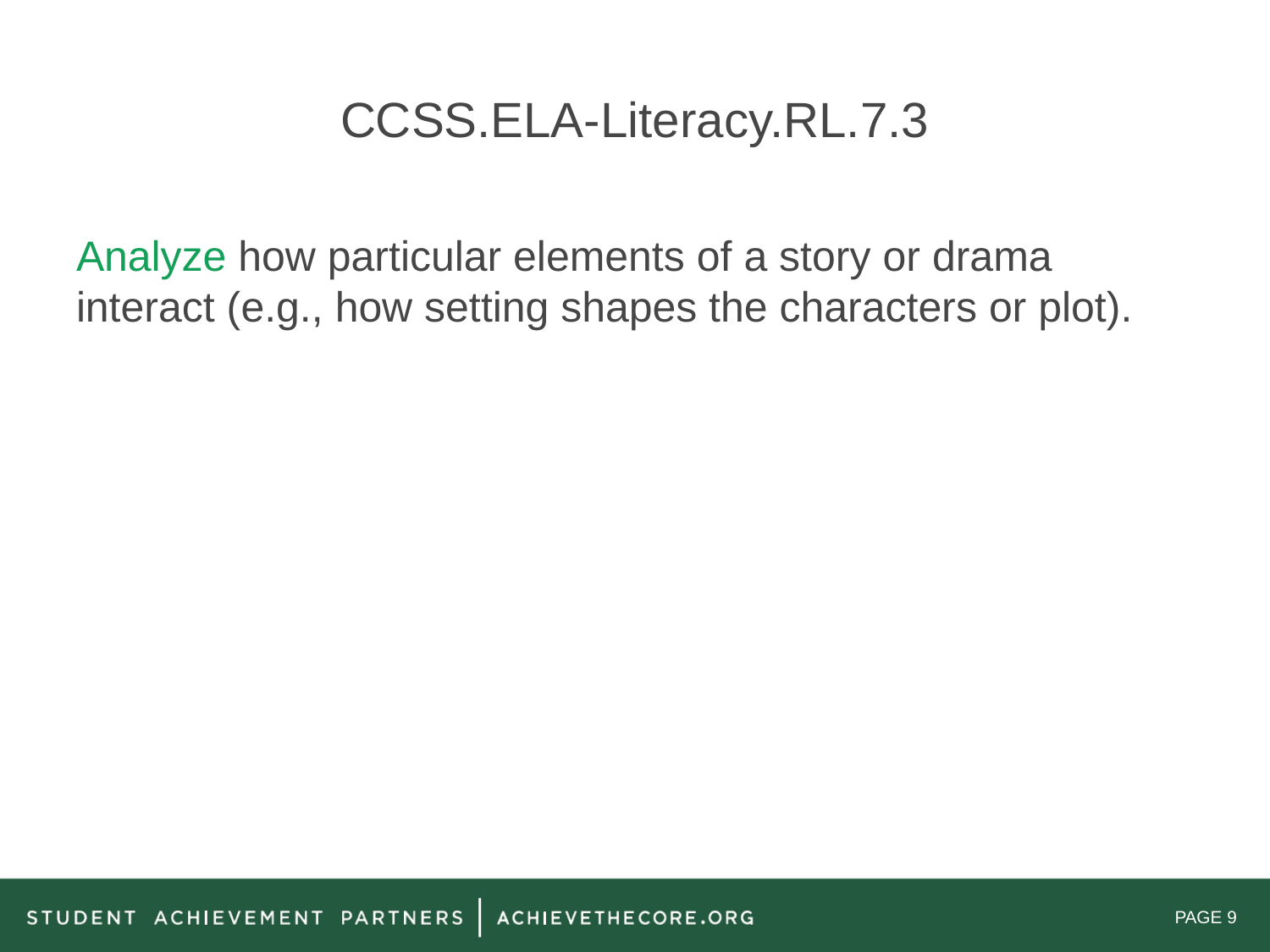

# CCSS.ELA-Literacy.RL.7.3
Analyze how particular elements of a story or drama interact (e.g., how setting shapes the characters or plot).